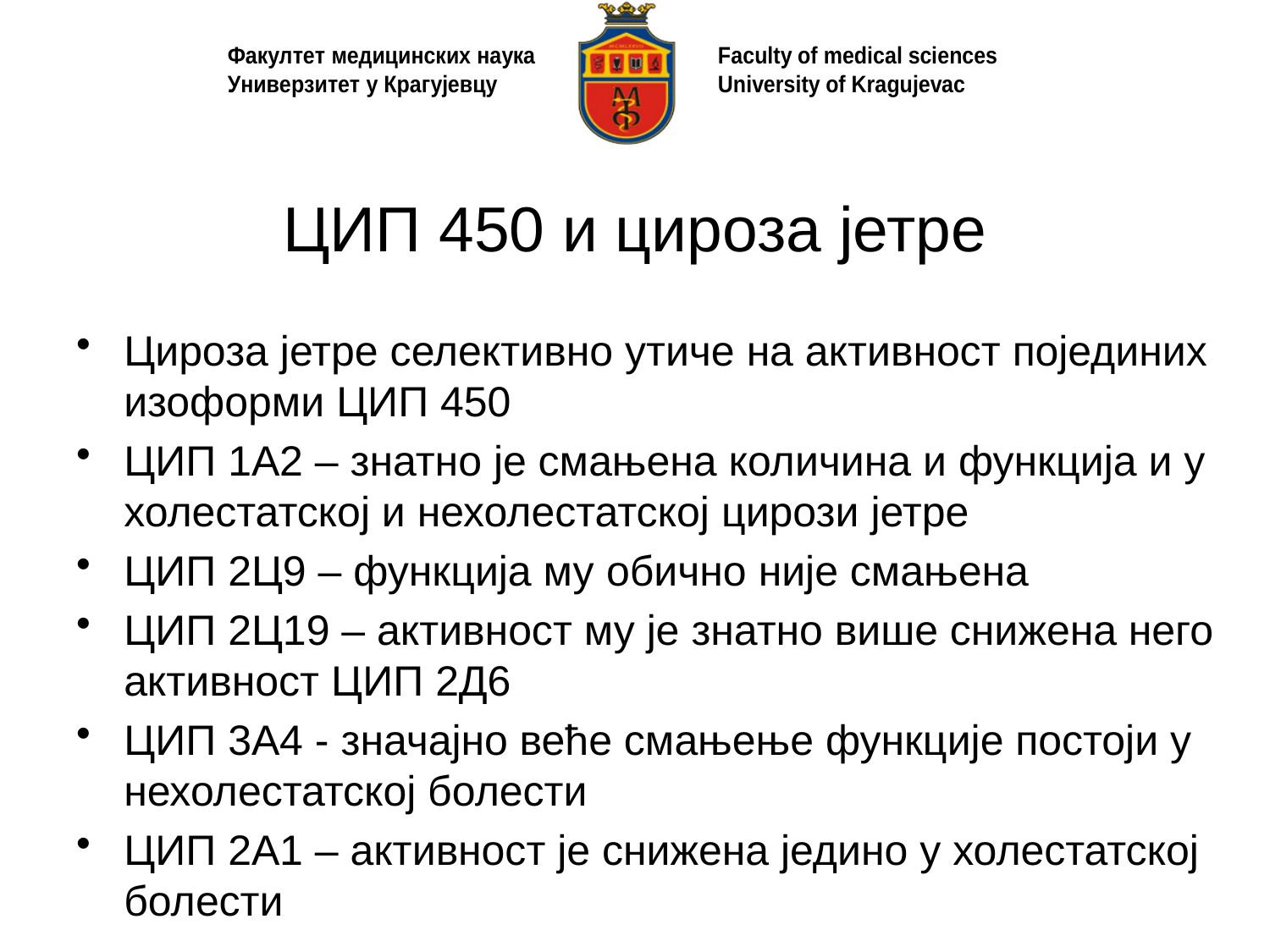

# ЦИП 450 и цироза јетре
Цироза јетре селективно утиче на активност појединих изоформи ЦИП 450
ЦИП 1А2 – знатно је смањена количина и функција и у холестатској и нехолестатској цирози јетре
ЦИП 2Ц9 – функција му обично није смањена
ЦИП 2Ц19 – активност му је знатно више снижена него активност ЦИП 2Д6
ЦИП 3А4 - значајно веће смањење функције постоји у нехолестатској болести
ЦИП 2А1 – активност је снижена једино у холестатској болести